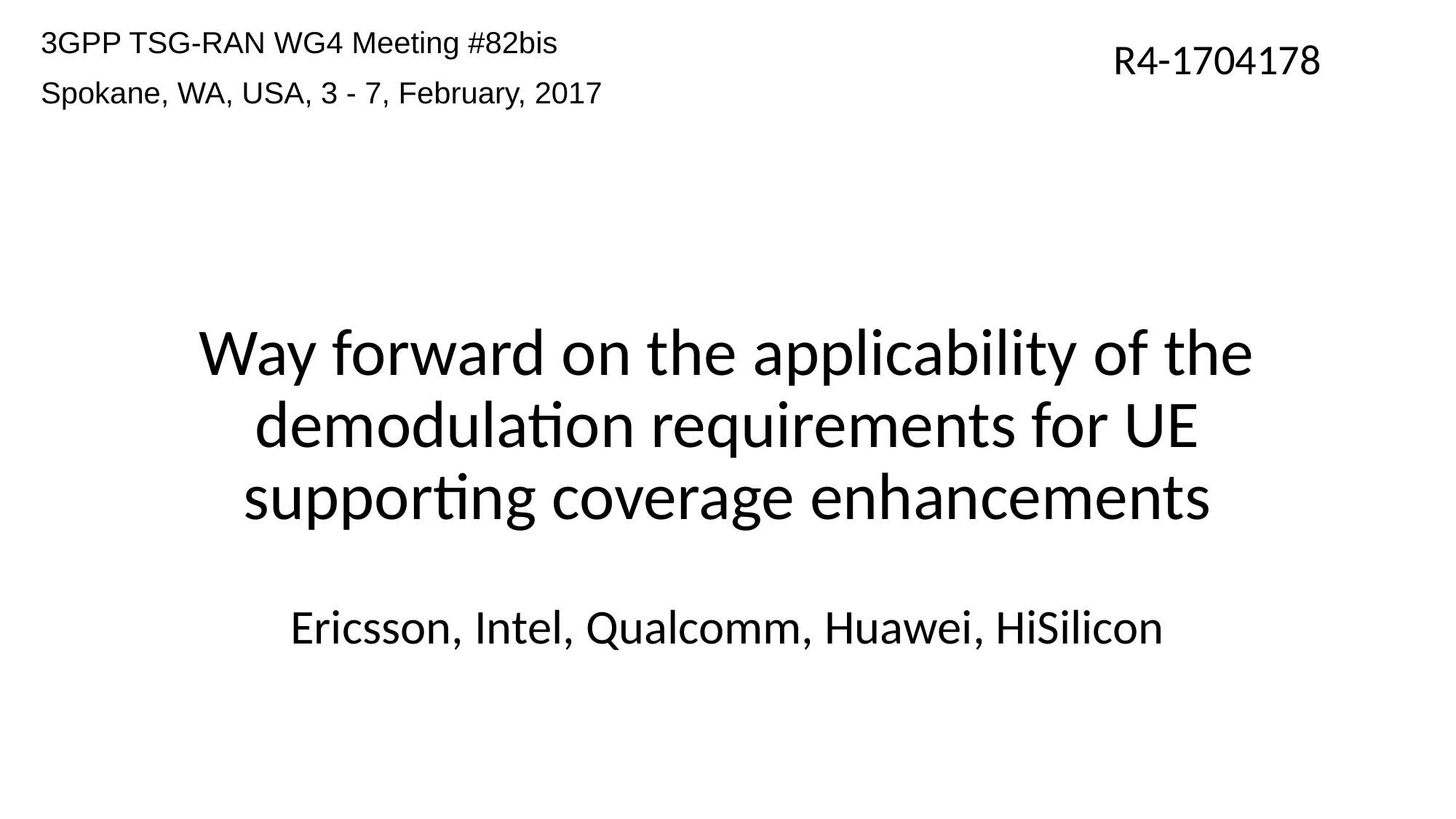

3GPP TSG-RAN WG4 Meeting #82bis
Spokane, WA, USA, 3 - 7, February, 2017
R4-1704178
# Way forward on the applicability of the demodulation requirements for UE supporting coverage enhancements
Ericsson, Intel, Qualcomm, Huawei, HiSilicon